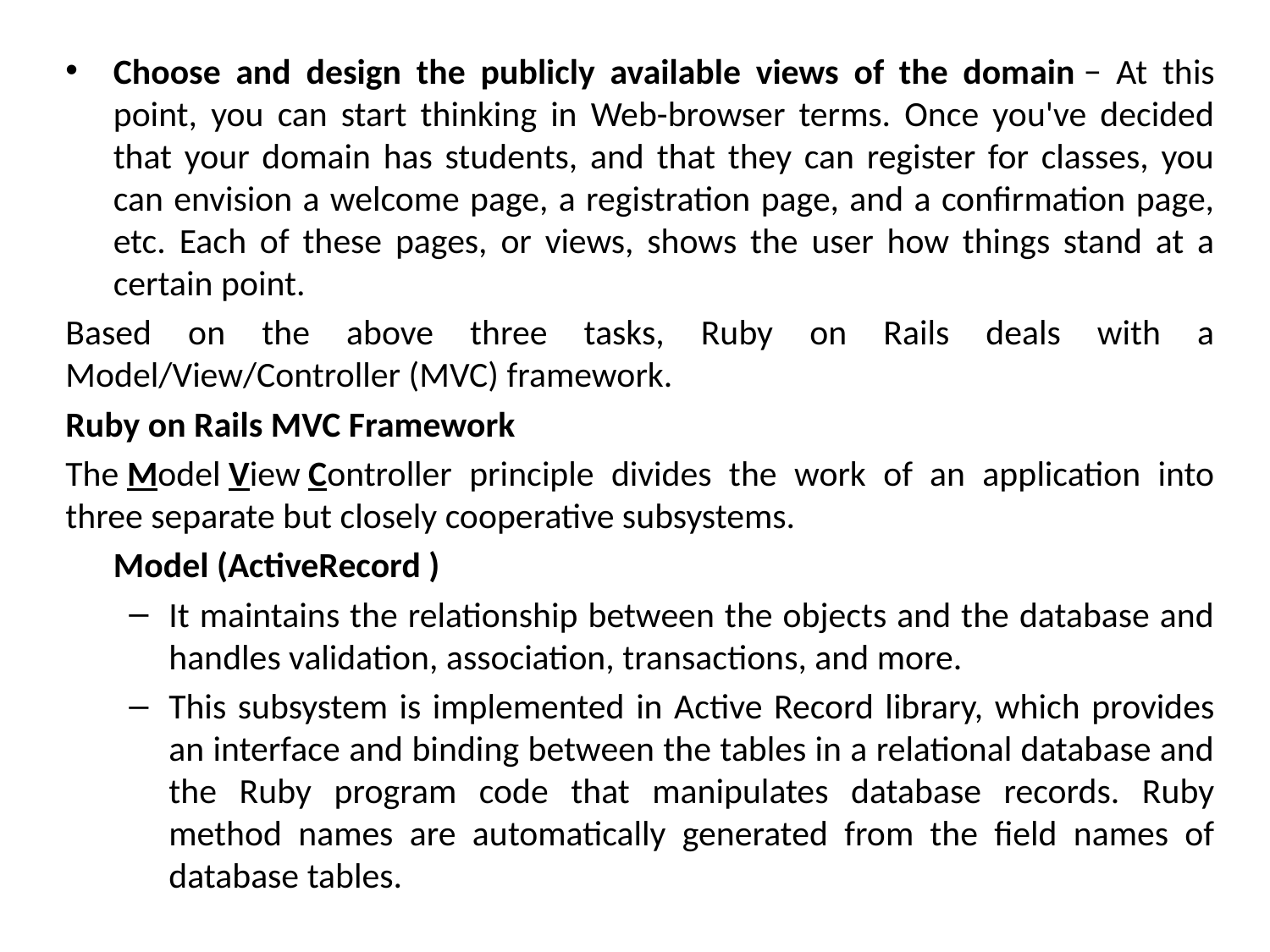

Choose and design the publicly available views of the domain − At this point, you can start thinking in Web-browser terms. Once you've decided that your domain has students, and that they can register for classes, you can envision a welcome page, a registration page, and a confirmation page, etc. Each of these pages, or views, shows the user how things stand at a certain point.
Based on the above three tasks, Ruby on Rails deals with a Model/View/Controller (MVC) framework.
Ruby on Rails MVC Framework
The Model View Controller principle divides the work of an application into three separate but closely cooperative subsystems.
	Model (ActiveRecord )
It maintains the relationship between the objects and the database and handles validation, association, transactions, and more.
This subsystem is implemented in Active Record library, which provides an interface and binding between the tables in a relational database and the Ruby program code that manipulates database records. Ruby method names are automatically generated from the field names of database tables.